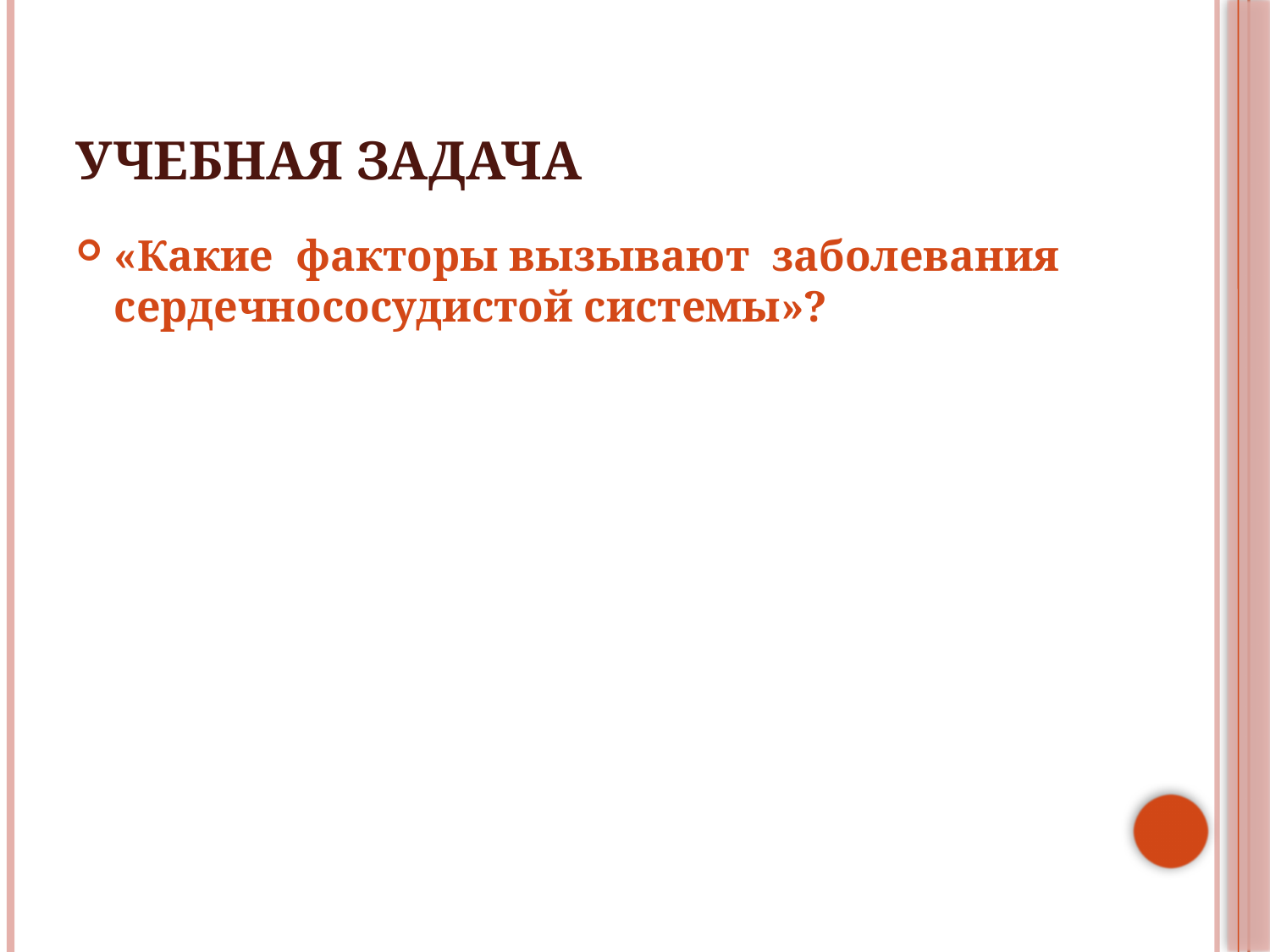

# Учебная задача
«Какие  факторы вызывают  заболевания сердечнососудистой системы»?